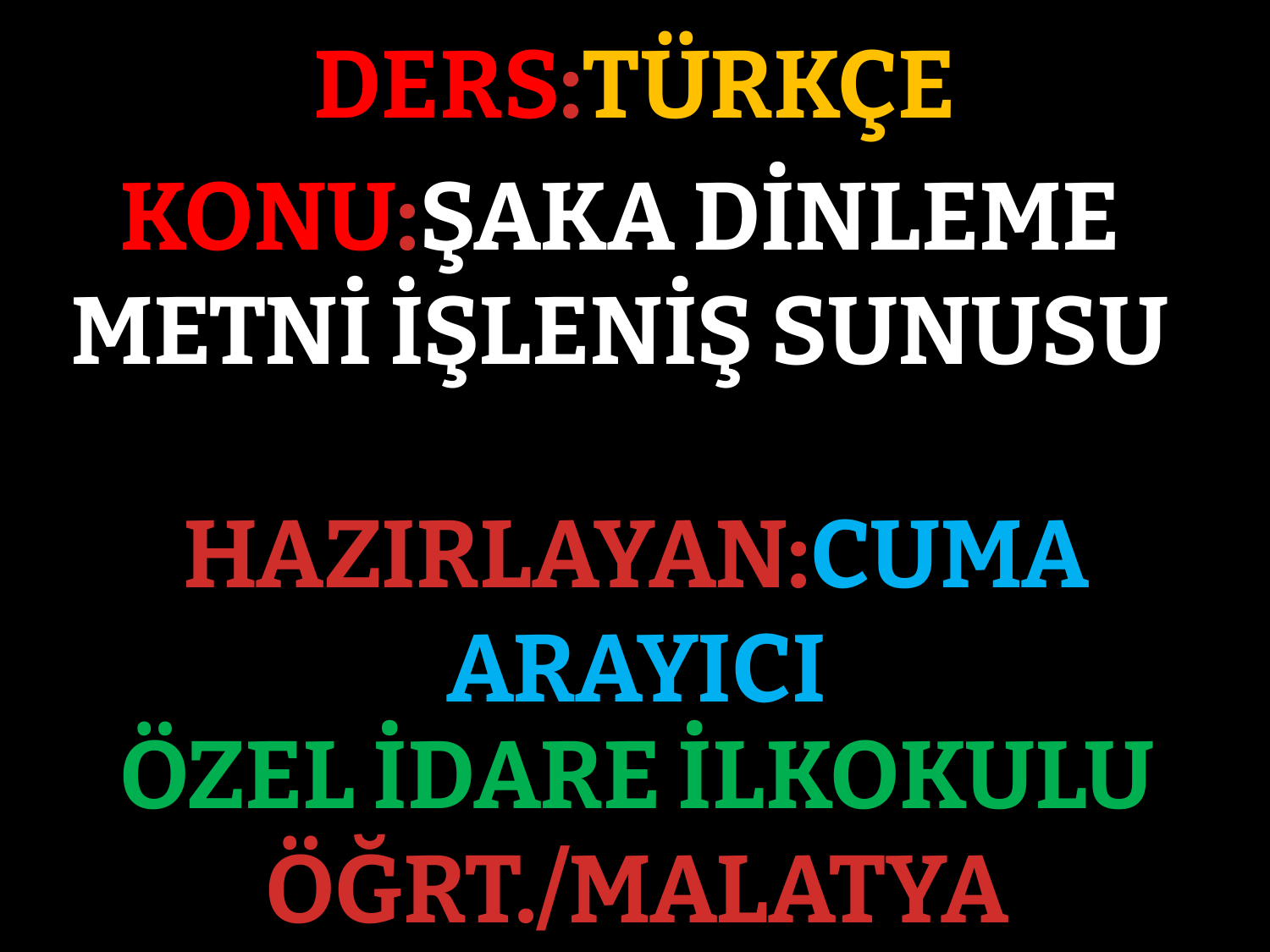

DERS:TÜRKÇE
KONU:ŞAKA DİNLEME METNİ İŞLENİŞ SUNUSU
HAZIRLAYAN:CUMA ARAYICI
ÖZEL İDARE İLKOKULU ÖĞRT./MALATYA